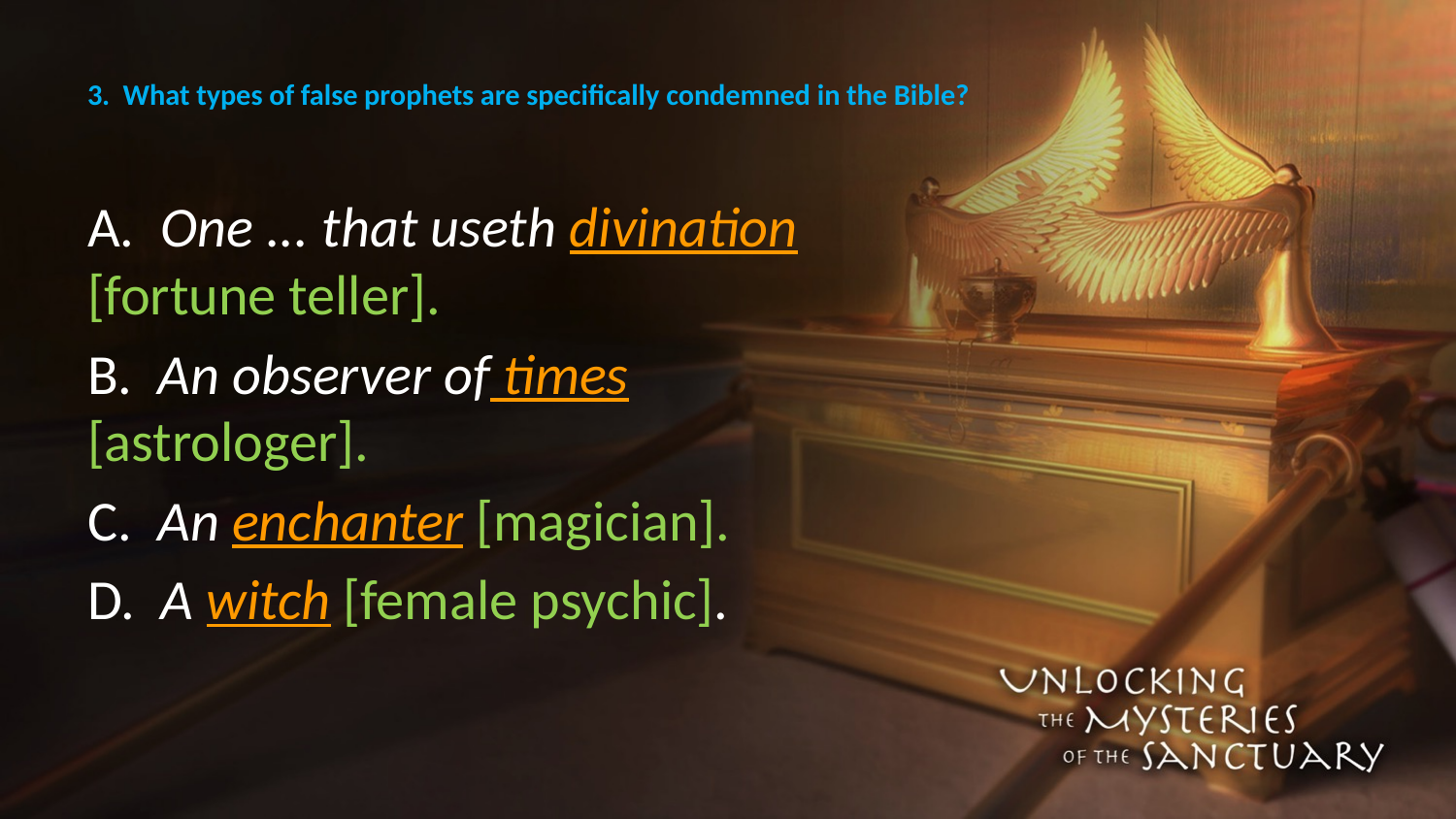

# 3.  What types of false prophets are specifically condemned in the Bible?
A.  One ... that useth divination [fortune teller].
B.  An observer of times [astrologer].
C.  An enchanter [magician].
D.  A witch [female psychic].